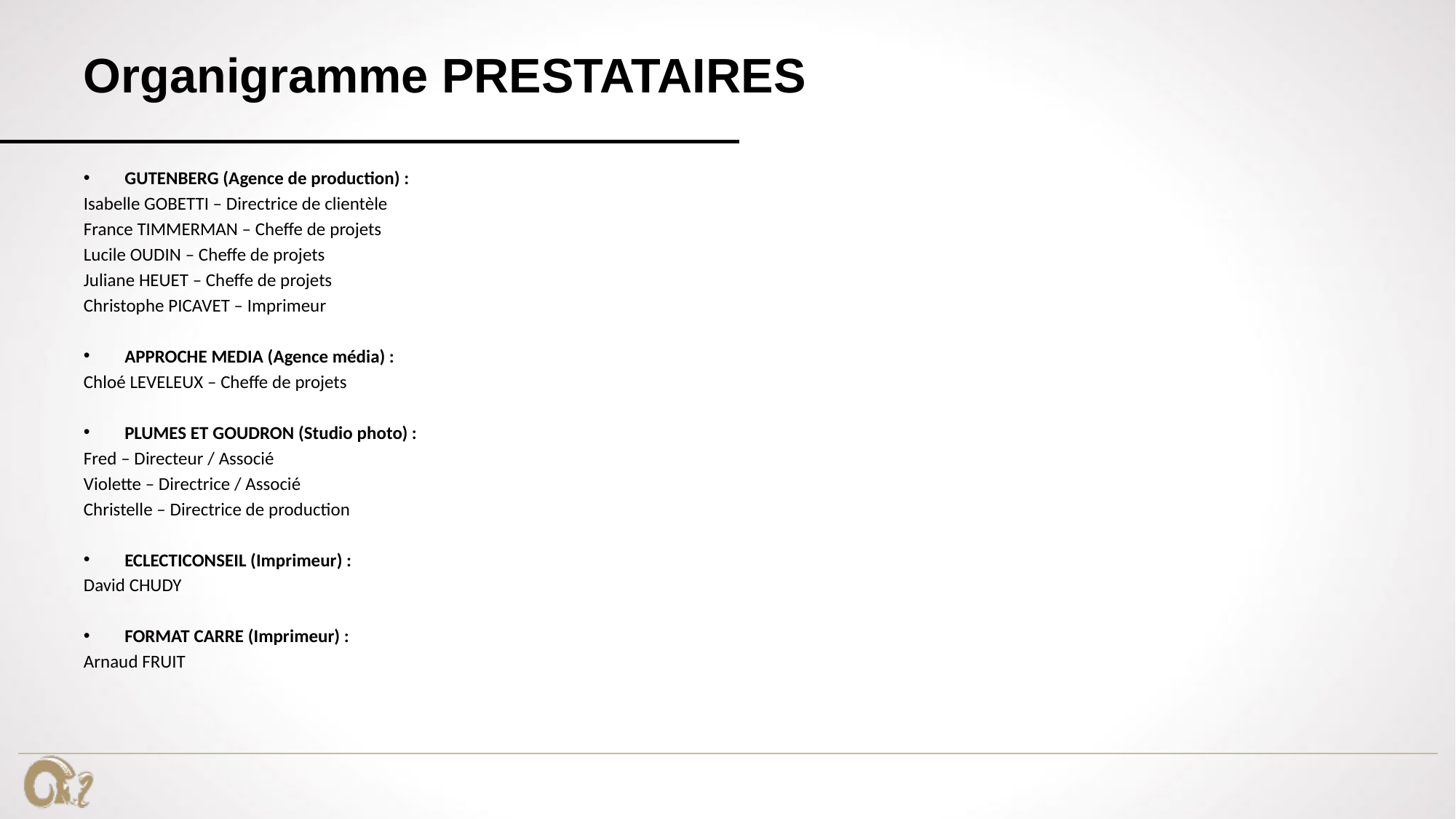

# Organigramme PRESTATAIRES
GUTENBERG (Agence de production) :
Isabelle GOBETTI – Directrice de clientèle
France TIMMERMAN – Cheffe de projets
Lucile OUDIN – Cheffe de projets
Juliane HEUET – Cheffe de projets
Christophe PICAVET – Imprimeur

APPROCHE MEDIA (Agence média) :
Chloé LEVELEUX – Cheffe de projets

PLUMES ET GOUDRON (Studio photo) :
Fred – Directeur / Associé
Violette – Directrice / Associé
Christelle – Directrice de production

ECLECTICONSEIL (Imprimeur) :
David CHUDY

FORMAT CARRE (Imprimeur) :
Arnaud FRUIT